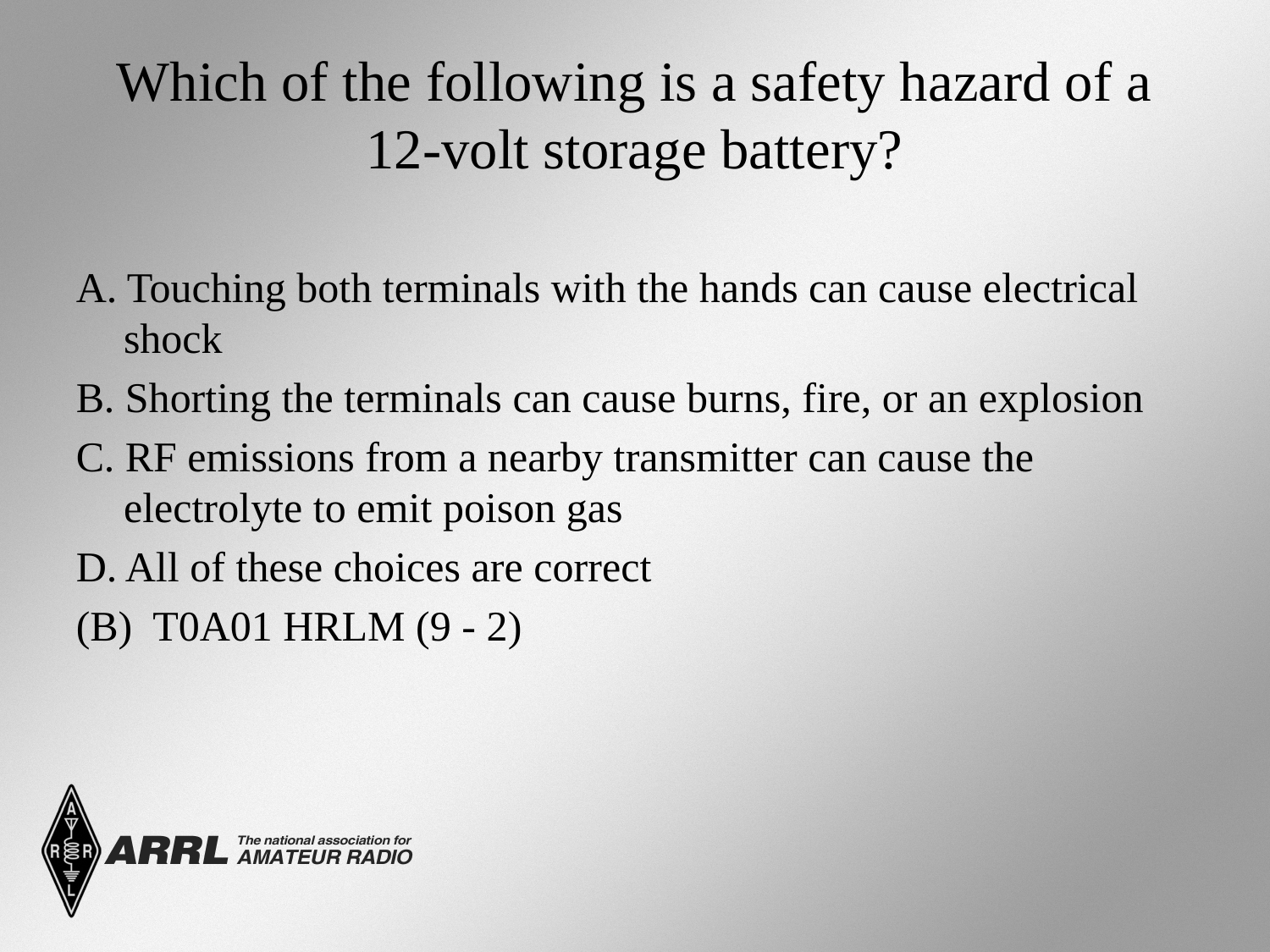

# Which of the following is a safety hazard of a 12-volt storage battery?
A. Touching both terminals with the hands can cause electrical shock
B. Shorting the terminals can cause burns, fire, or an explosion
C. RF emissions from a nearby transmitter can cause the electrolyte to emit poison gas
D. All of these choices are correct
(B)  T0A01 HRLM (9 - 2)